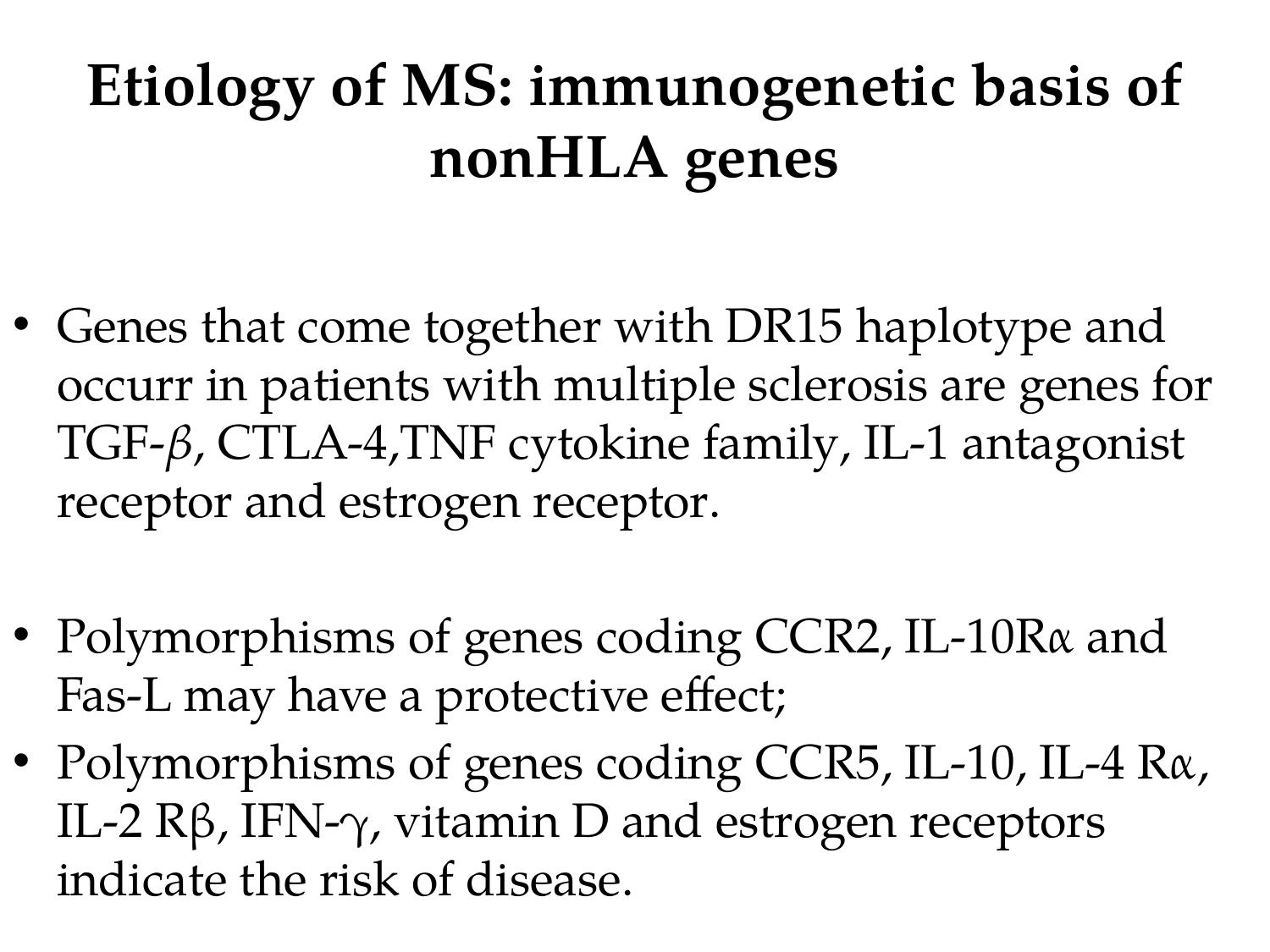

# Etiology of MS: immunogenetic basis of nonHLA genes
Genes that come together with DR15 haplotype and occurr in patients with multiple sclerosis are genes for TGF-β, CTLA-4,TNF cytokine family, IL-1 antagonist receptor and estrogen receptor.

Polymorphisms of genes coding CCR2, IL-10Rα and Fas-L may have a protective effect;
Polymorphisms of genes coding CCR5, IL-10, IL-4 Rα, IL-2 Rβ, IFN-γ, vitamin D and estrogen receptors indicate the risk of disease.